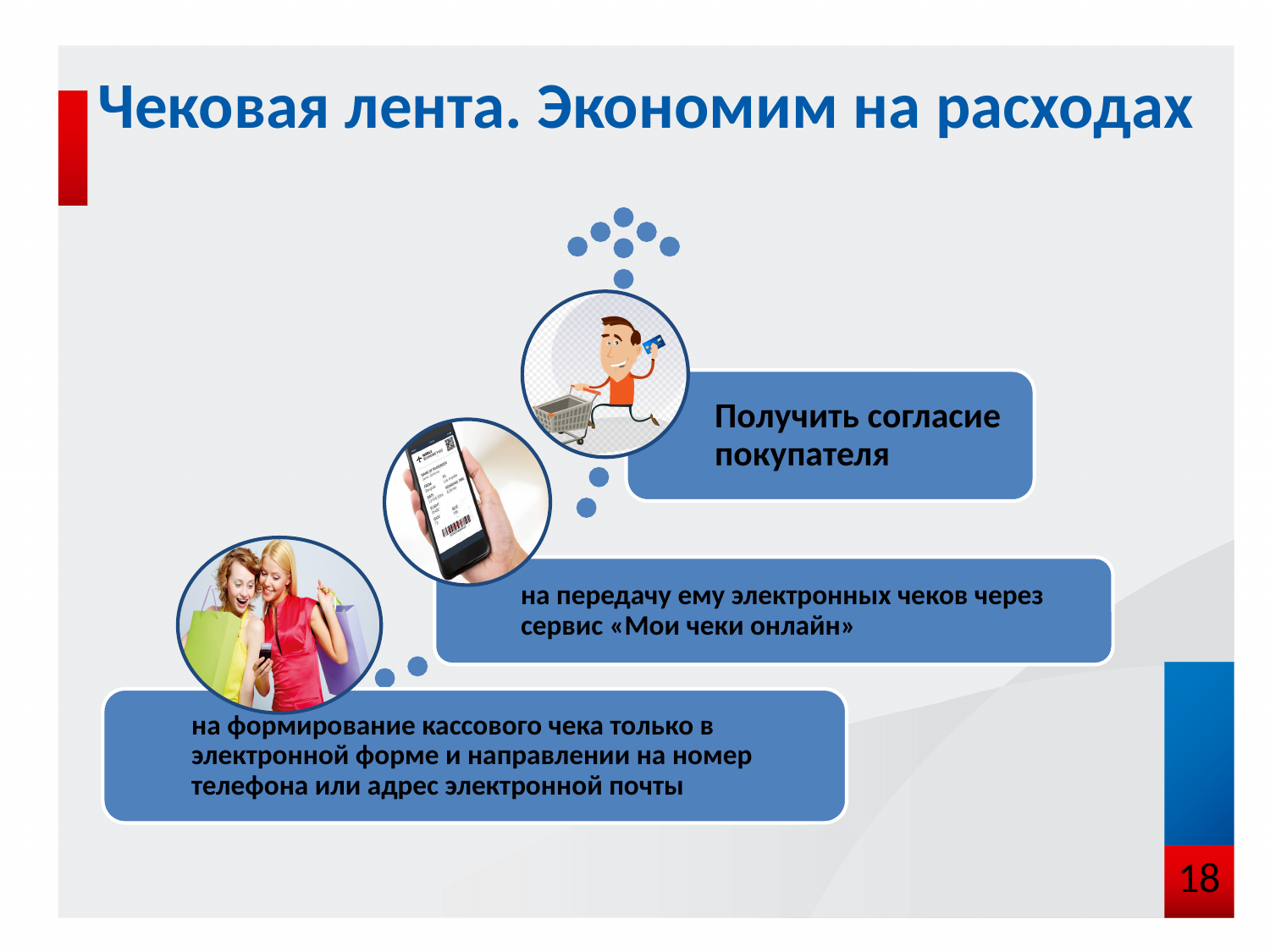

# Чековая лента. Экономим на расходах
на формирование кассового чека только в электронной форме и направлении на номер телефона или адрес электронной почты
на передачу ему электронных чеков через сервис «Мои чеки онлайн»
Получить согласие покупателя

18